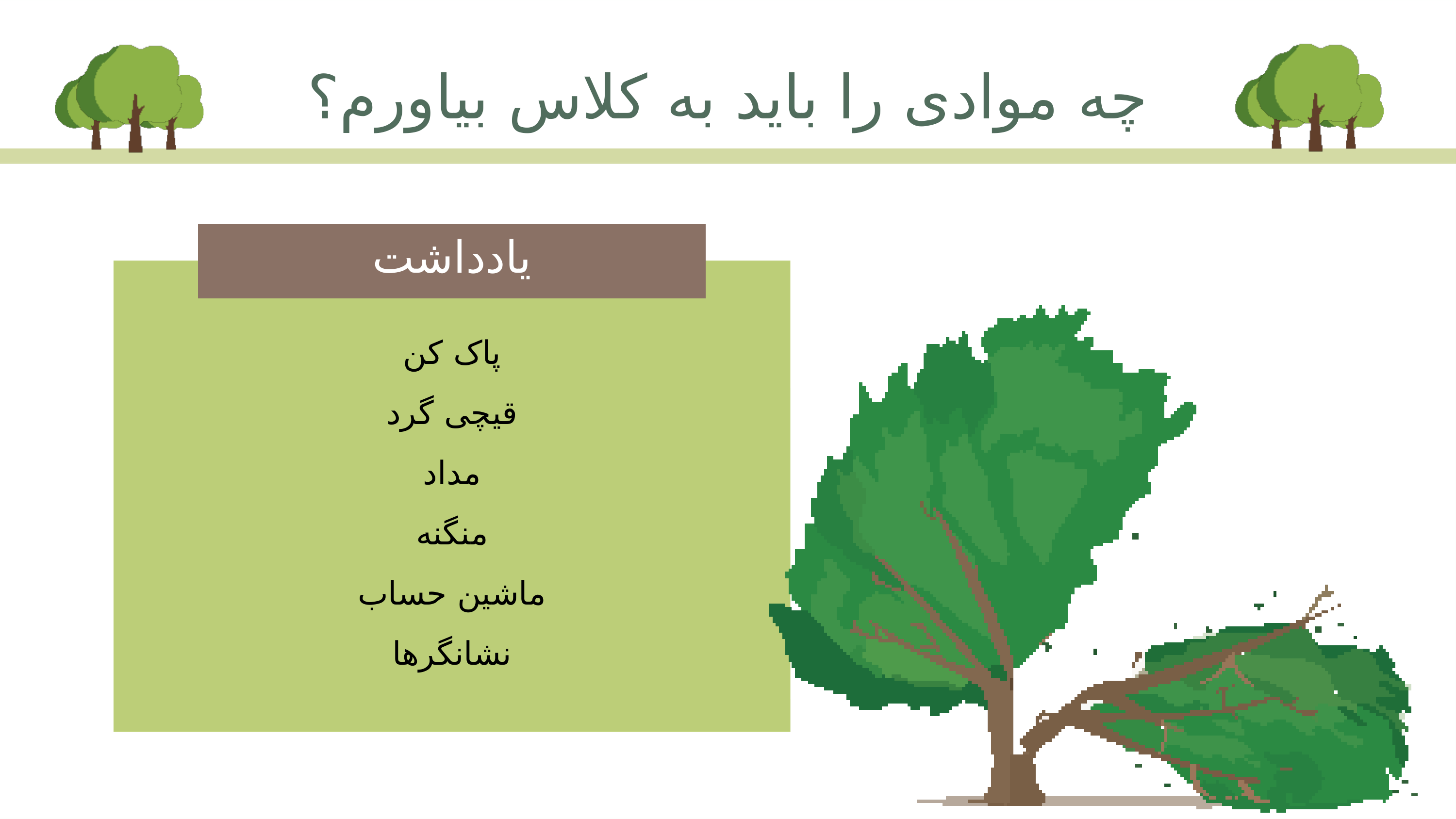

چه موادی را باید به کلاس بیاورم؟

یادداشت

پاک کن
قیچی گرد
مداد
منگنه
ماشین حساب
نشانگرها